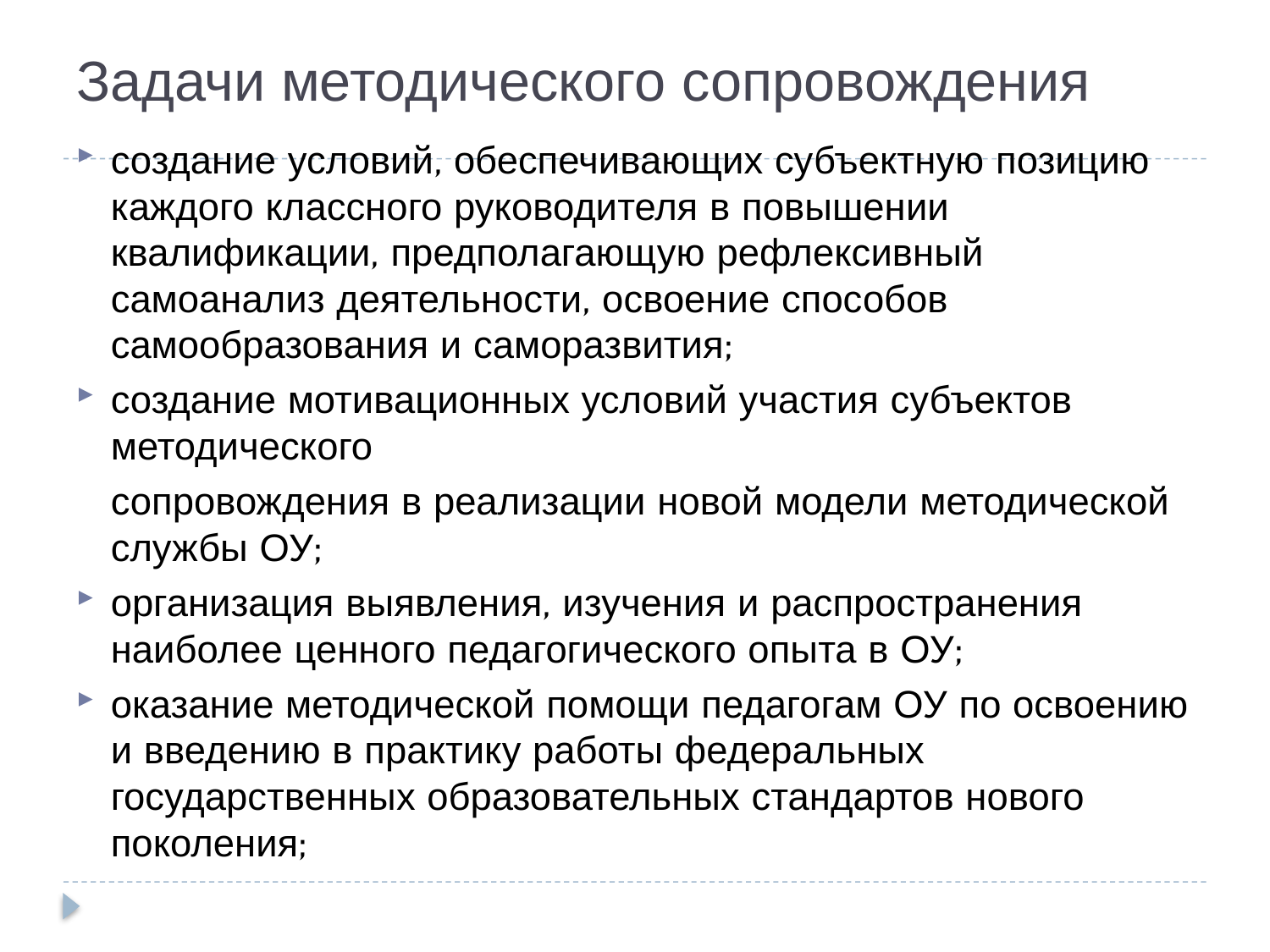

# Задачи методического сопровождения
создание условий, обеспечивающих субъектную позицию каждого классного руководителя в повышении квалификации, предполагающую рефлексивный самоанализ деятельности, освоение способов самообразования и саморазвития;
создание мотивационных условий участия субъектов методического
	сопровождения в реализации новой модели методической службы ОУ;
организация выявления, изучения и распространения наиболее ценного педагогического опыта в ОУ;
оказание методической помощи педагогам ОУ по освоению и введению в практику работы федеральных государственных образовательных стандартов нового поколения;